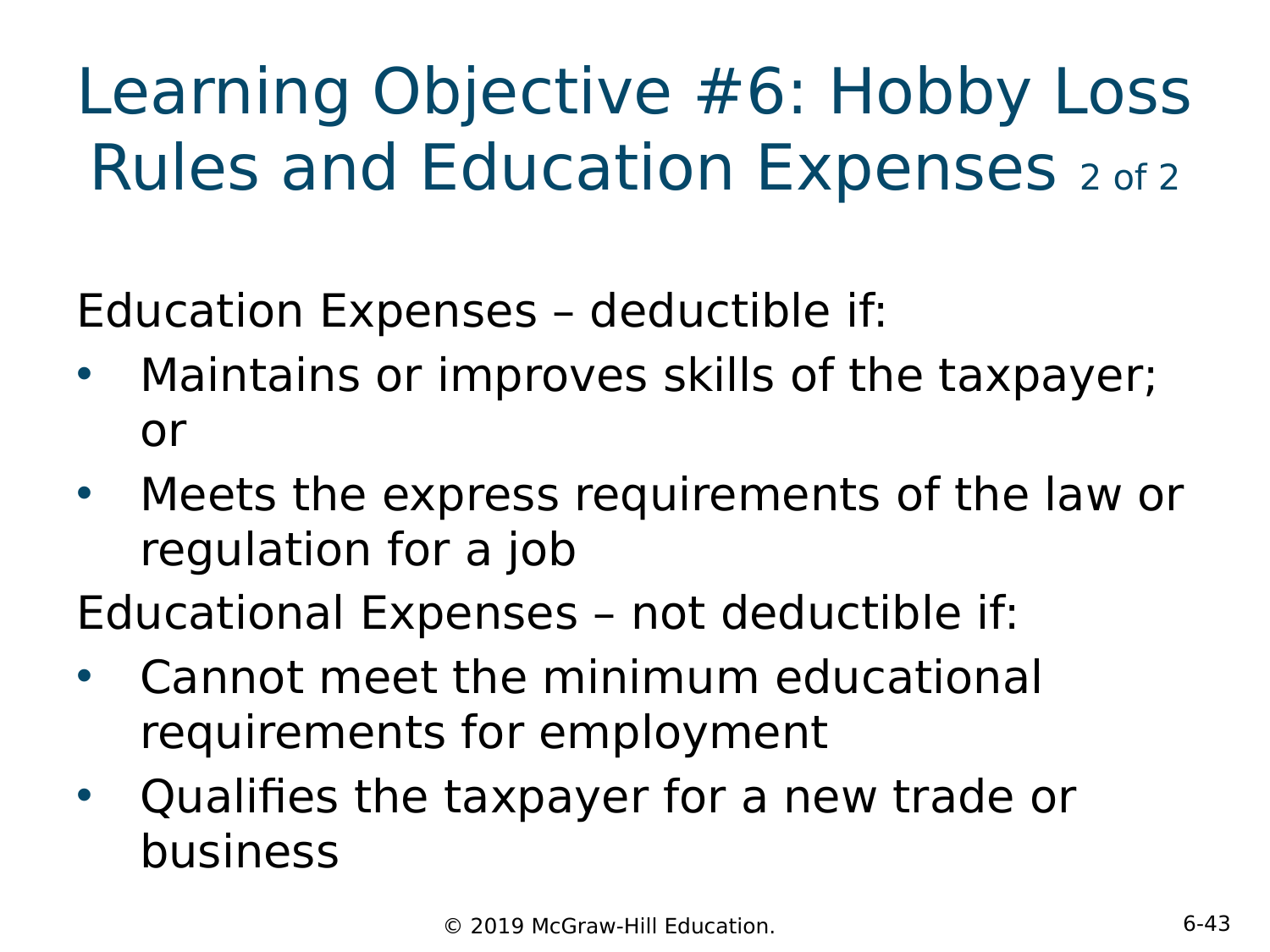

# Learning Objective #6: Hobby Loss Rules and Education Expenses 2 of 2
Education Expenses – deductible if:
Maintains or improves skills of the taxpayer; or
Meets the express requirements of the law or regulation for a job
Educational Expenses – not deductible if:
Cannot meet the minimum educational requirements for employment
Qualifies the taxpayer for a new trade or business